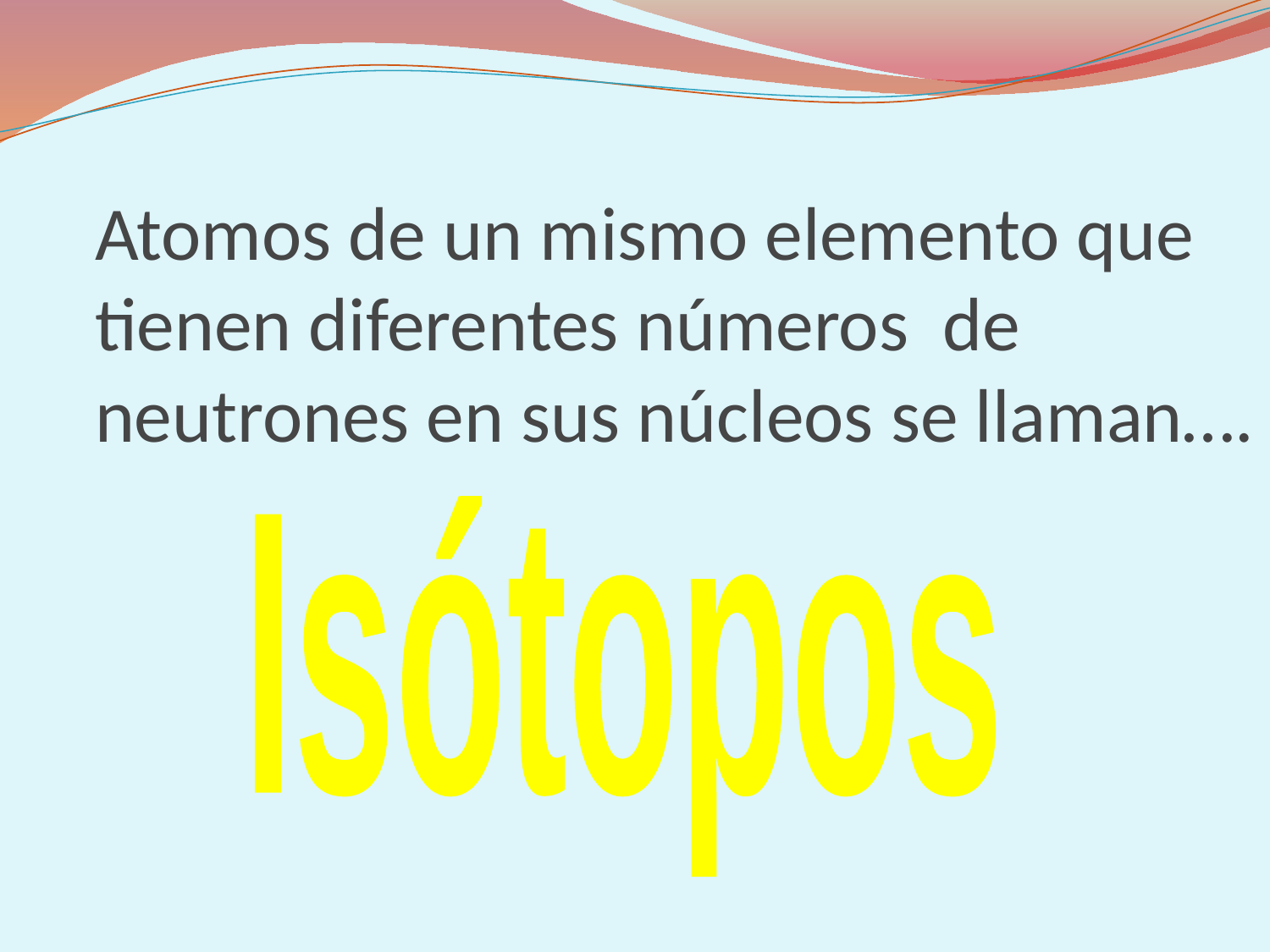

Atomos de un mismo elemento que tienen diferentes números  de neutrones en sus núcleos se llaman….
Isótopos